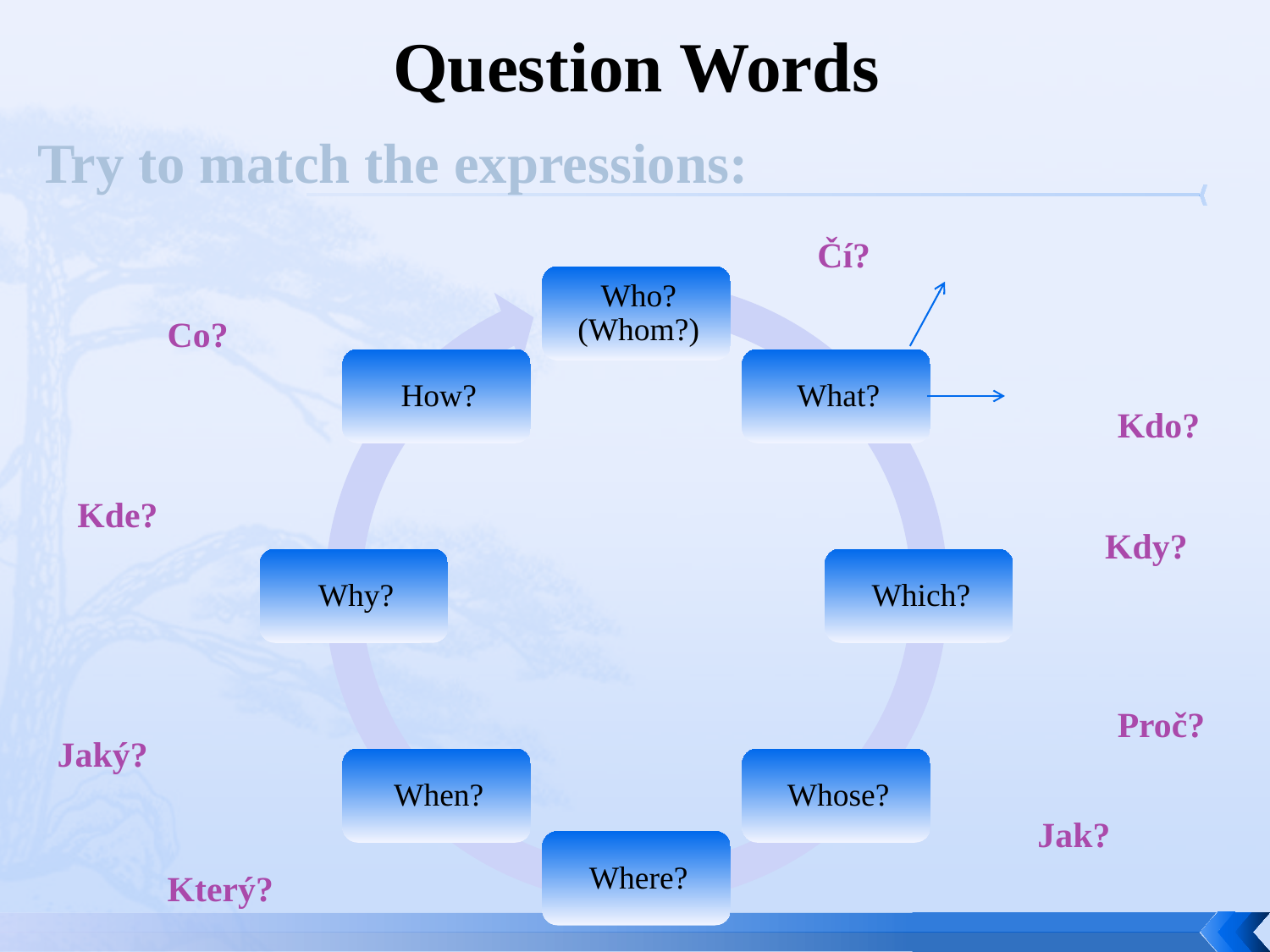

# Question Words
| Try to match the expressions: |
| --- |
Čí?
Who? (Whom?)
What?
Which?
Whose?
Where?
When?
Why?
How?
Co?
Kdo?
Kde?
Kdy?
Proč?
Jaký?
Jak?
Který?